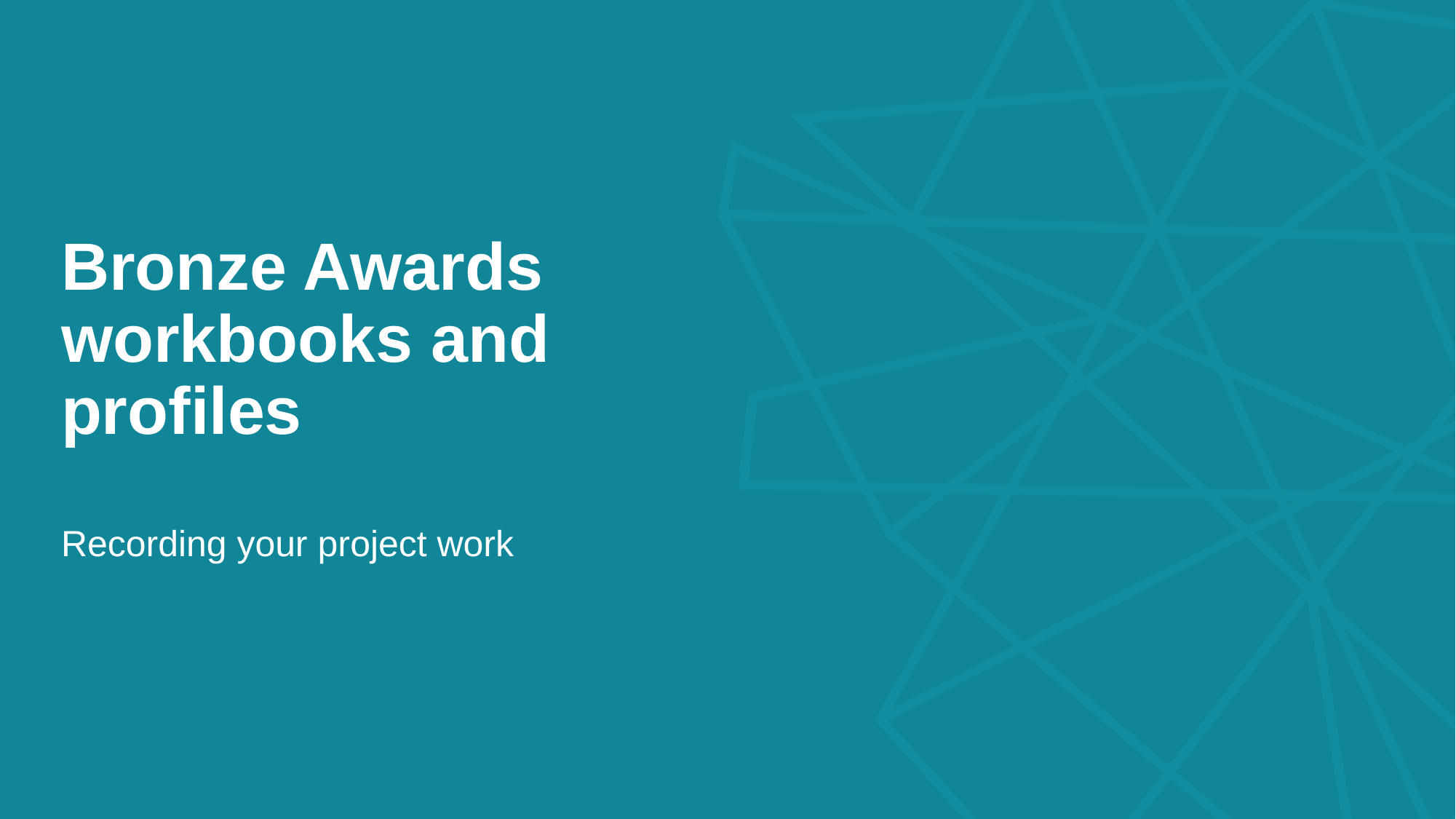

# Bronze Awards workbooks and profiles
Recording your project work